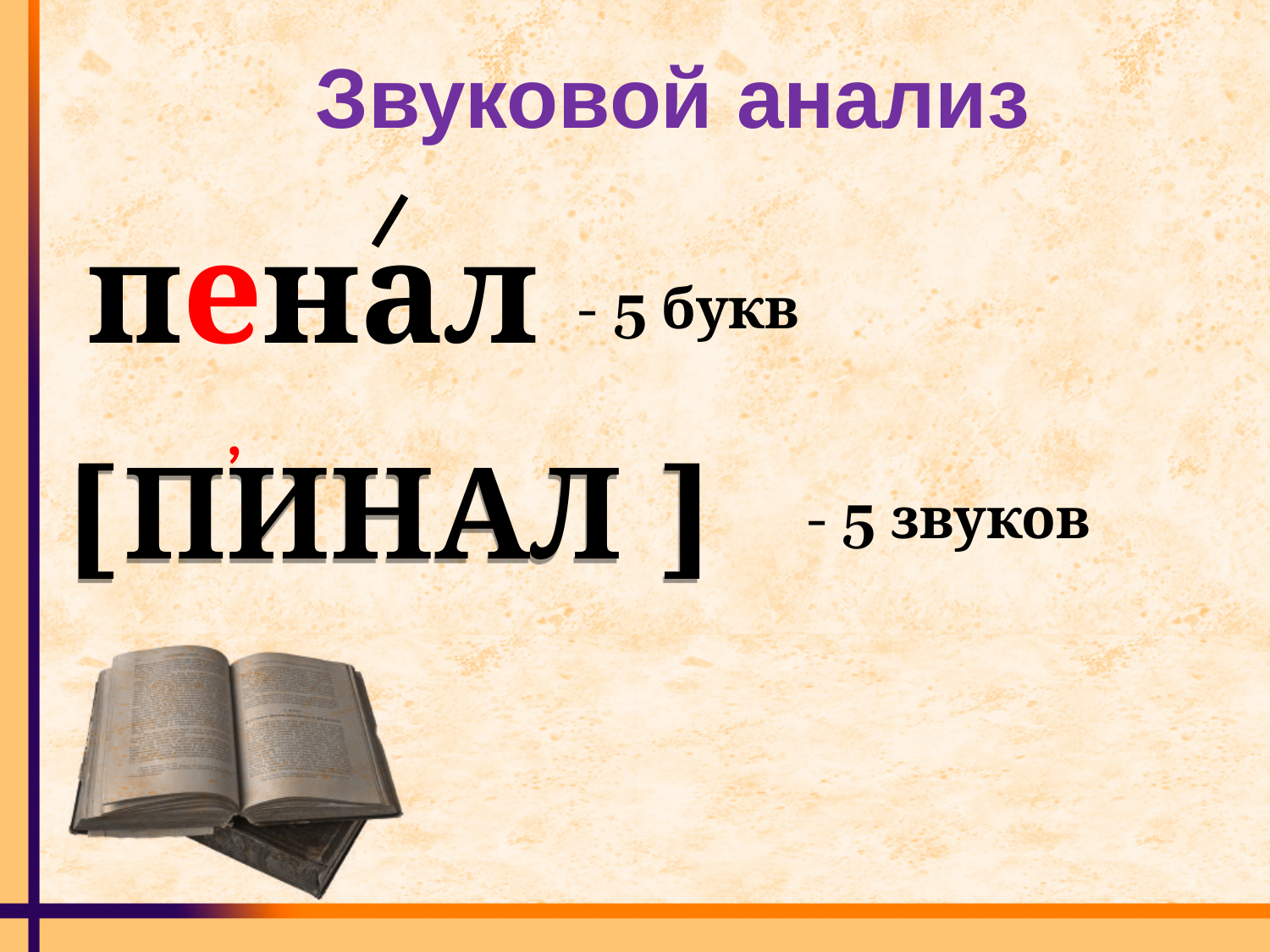

Звуковой анализ
пенал
- 5 букв
,
[ПИНАЛ ]
- 5 звуков